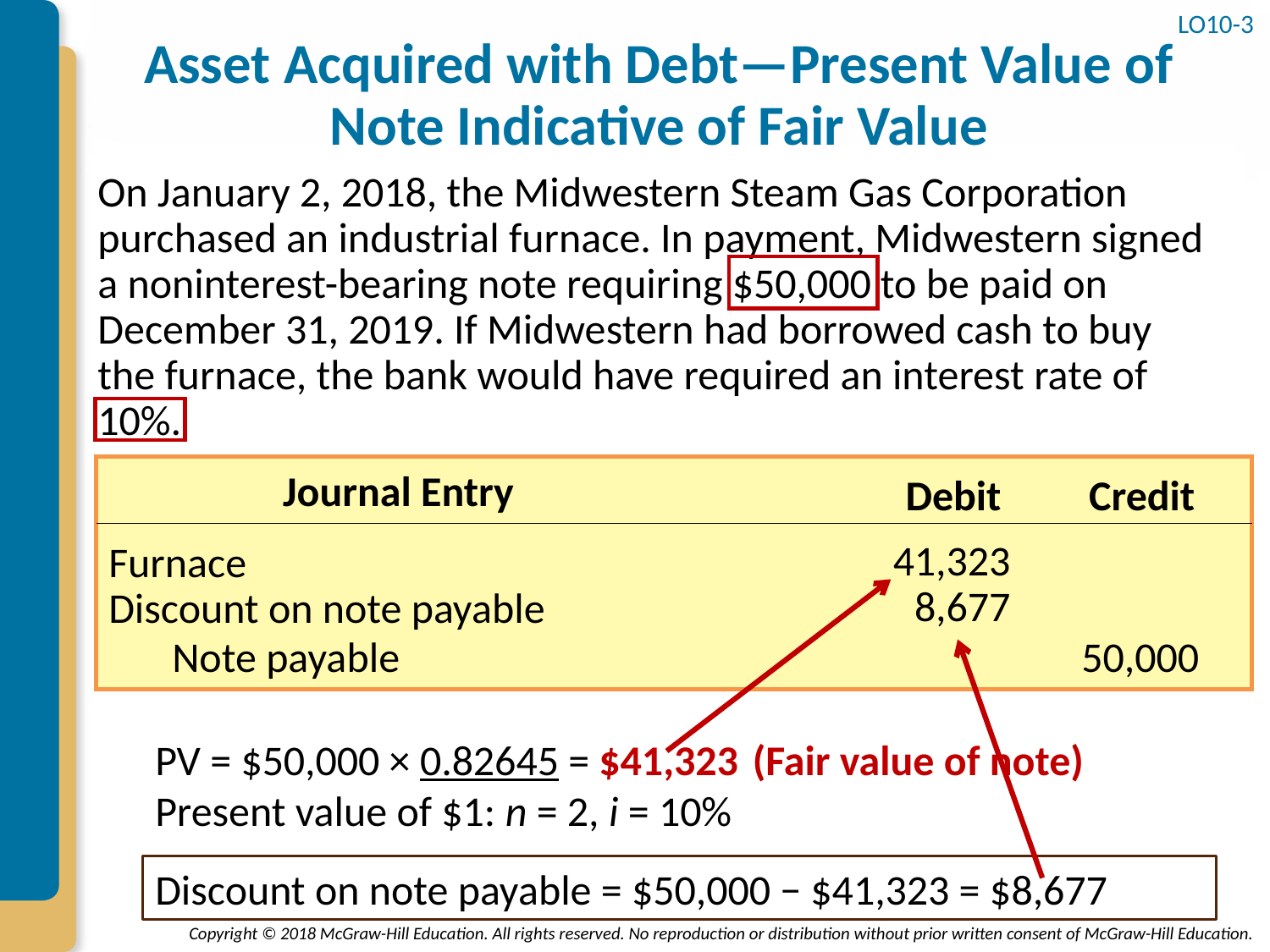

LO10-3
# Asset Acquired with Debt—Present Value of Note Indicative of Fair Value
On January 2, 2018, the Midwestern Steam Gas Corporation purchased an industrial furnace. In payment, Midwestern signed a noninterest-bearing note requiring $50,000 to be paid on December 31, 2019. If Midwestern had borrowed cash to buy the furnace, the bank would have required an interest rate of 10%.

Journal Entry
Credit
Debit
41,323
Furnace
8,677
Discount on note payable
Note payable
50,000
PV = $50,000 × 0.82645 = $41,323
Present value of $1: n = 2, i = 10%
(Fair value of note)
Discount on note payable = $50,000 − $41,323 = $8,677